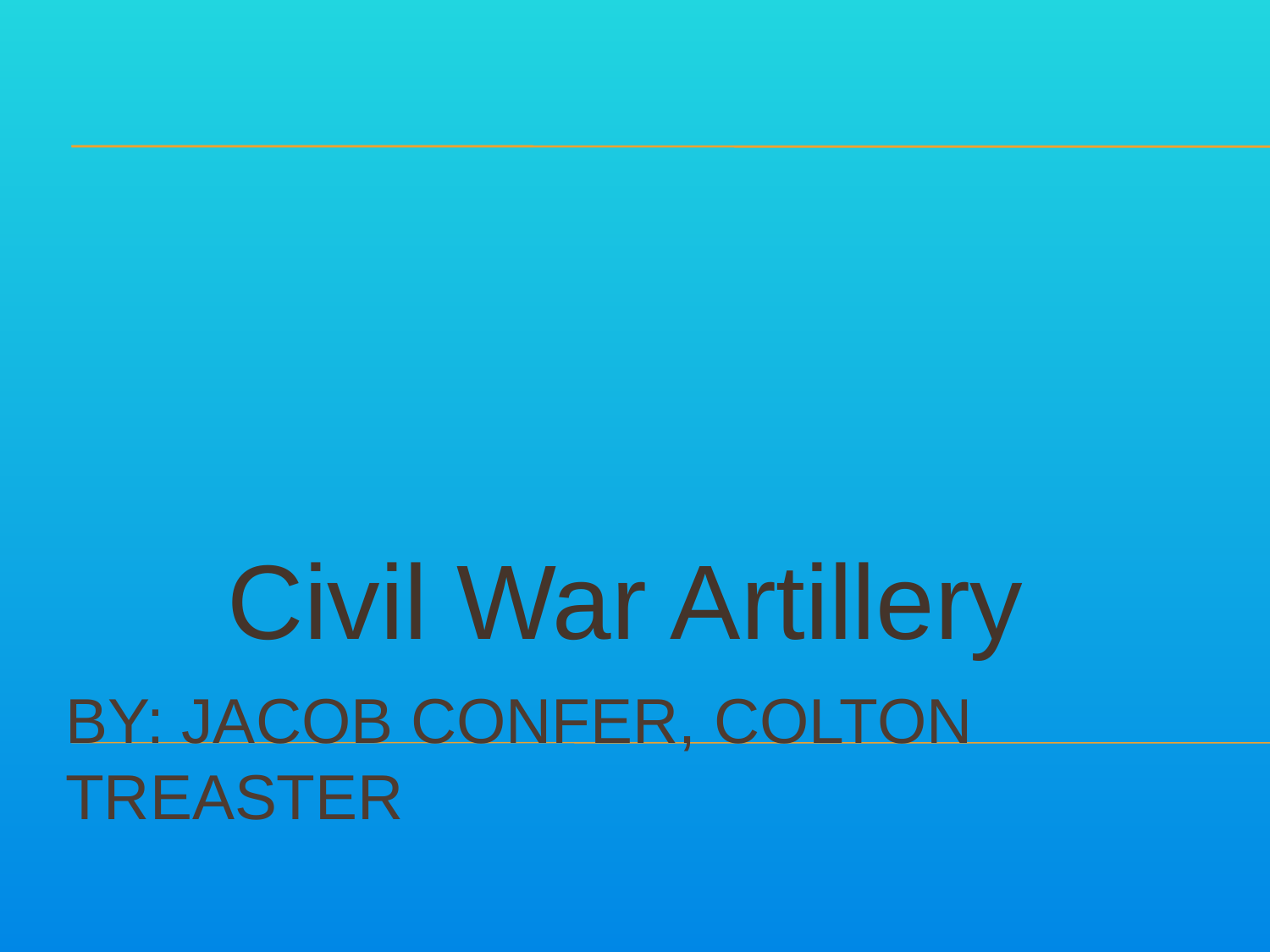

Civil War Artillery
# BY: Jacob confer, Colton Treaster